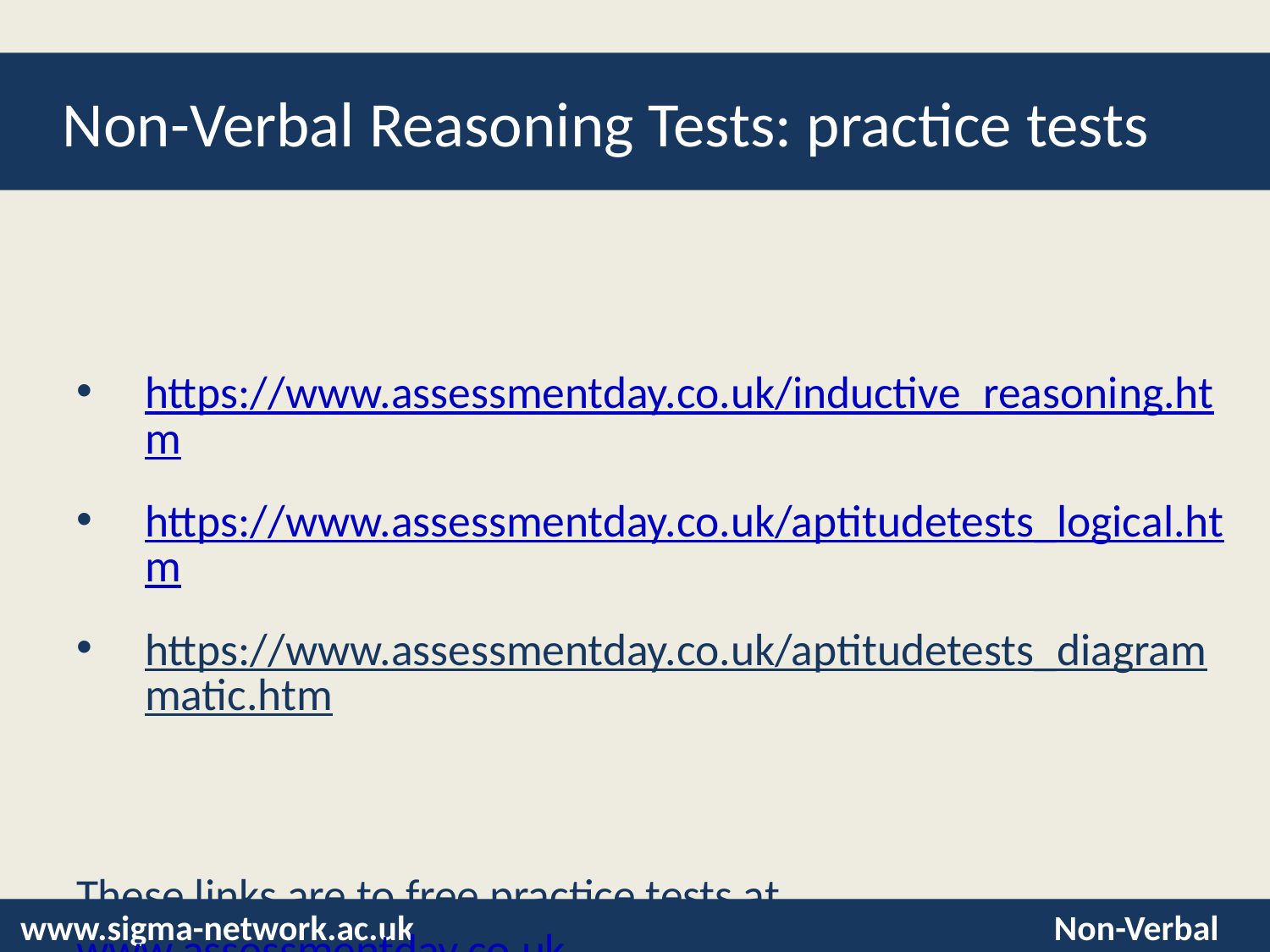

# Non-Verbal Reasoning Tests: practice tests

https://www.assessmentday.co.uk/inductive_reasoning.htm
https://www.assessmentday.co.uk/aptitudetests_logical.htm
https://www.assessmentday.co.uk/aptitudetests_diagrammatic.htm

These links are to free practice tests at  www.assessmentday.co.uk